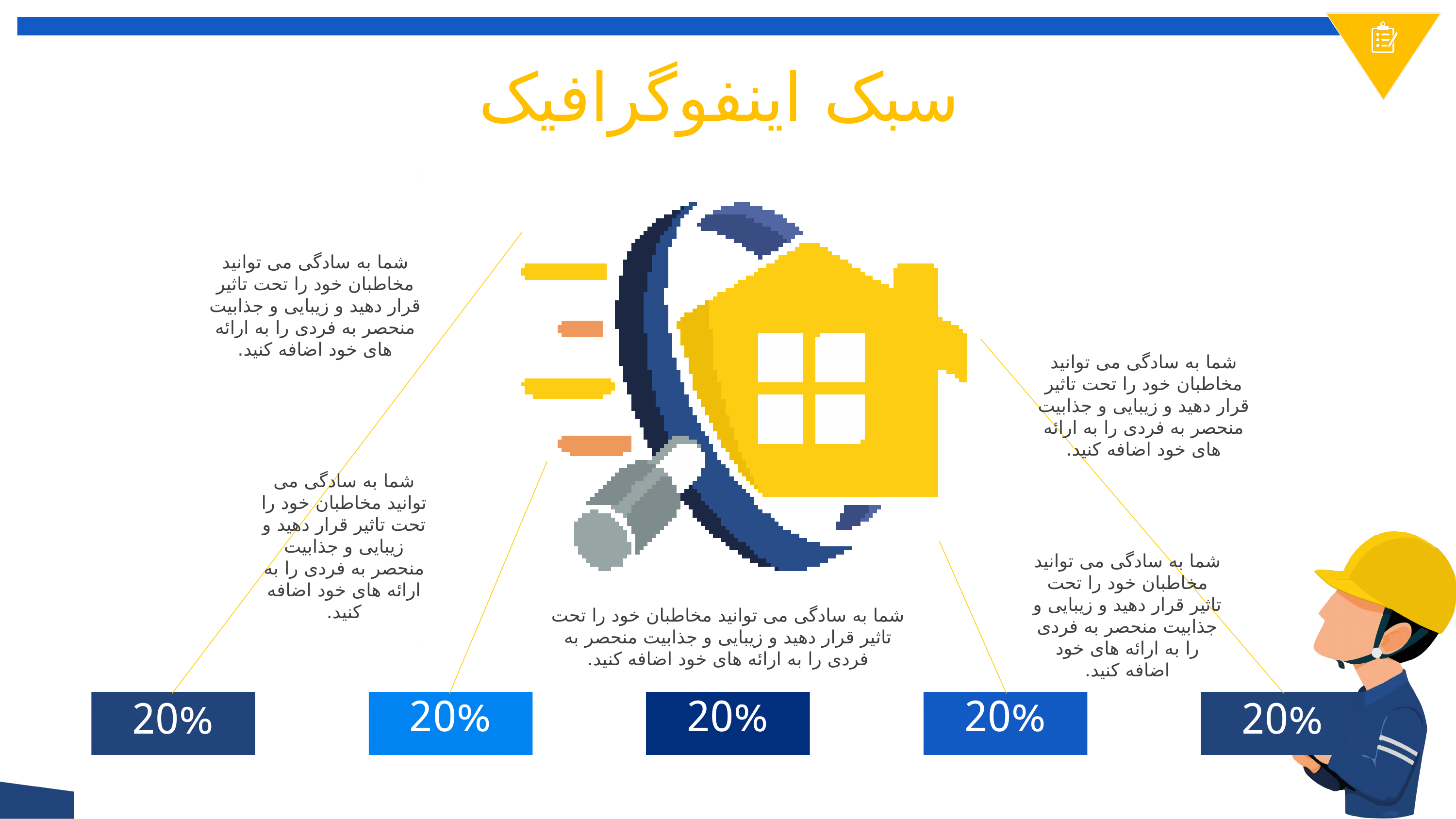

سبک اینفوگرافیک

شما به سادگی می توانید مخاطبان خود را تحت تاثیر قرار دهید و زیبایی و جذابیت منحصر به فردی را به ارائه های خود اضافه کنید.
شما به سادگی می توانید مخاطبان خود را تحت تاثیر قرار دهید و زیبایی و جذابیت منحصر به فردی را به ارائه های خود اضافه کنید.

شما به سادگی می توانید مخاطبان خود را تحت تاثیر قرار دهید و زیبایی و جذابیت منحصر به فردی را به ارائه های خود اضافه کنید.

شما به سادگی می توانید مخاطبان خود را تحت تاثیر قرار دهید و زیبایی و جذابیت منحصر به فردی را به ارائه های خود اضافه کنید.

شما به سادگی می توانید مخاطبان خود را تحت تاثیر قرار دهید و زیبایی و جذابیت منحصر به فردی را به ارائه های خود اضافه کنید.

20%
20%
20%

20%

20%